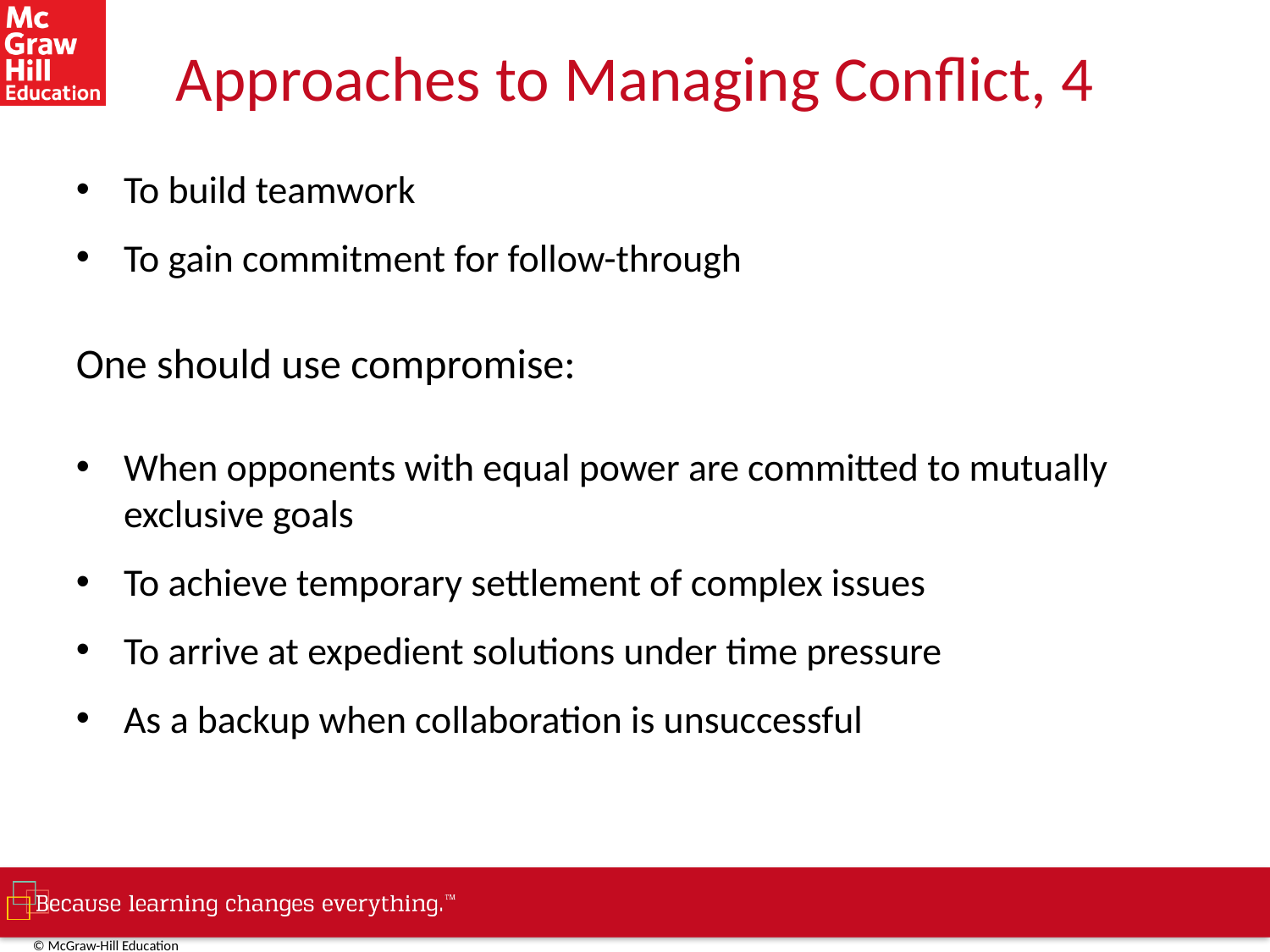

# Approaches to Managing Conflict, 4
To build teamwork
To gain commitment for follow-through

One should use compromise:

When opponents with equal power are committed to mutually exclusive goals
To achieve temporary settlement of complex issues
To arrive at expedient solutions under time pressure
As a backup when collaboration is unsuccessful